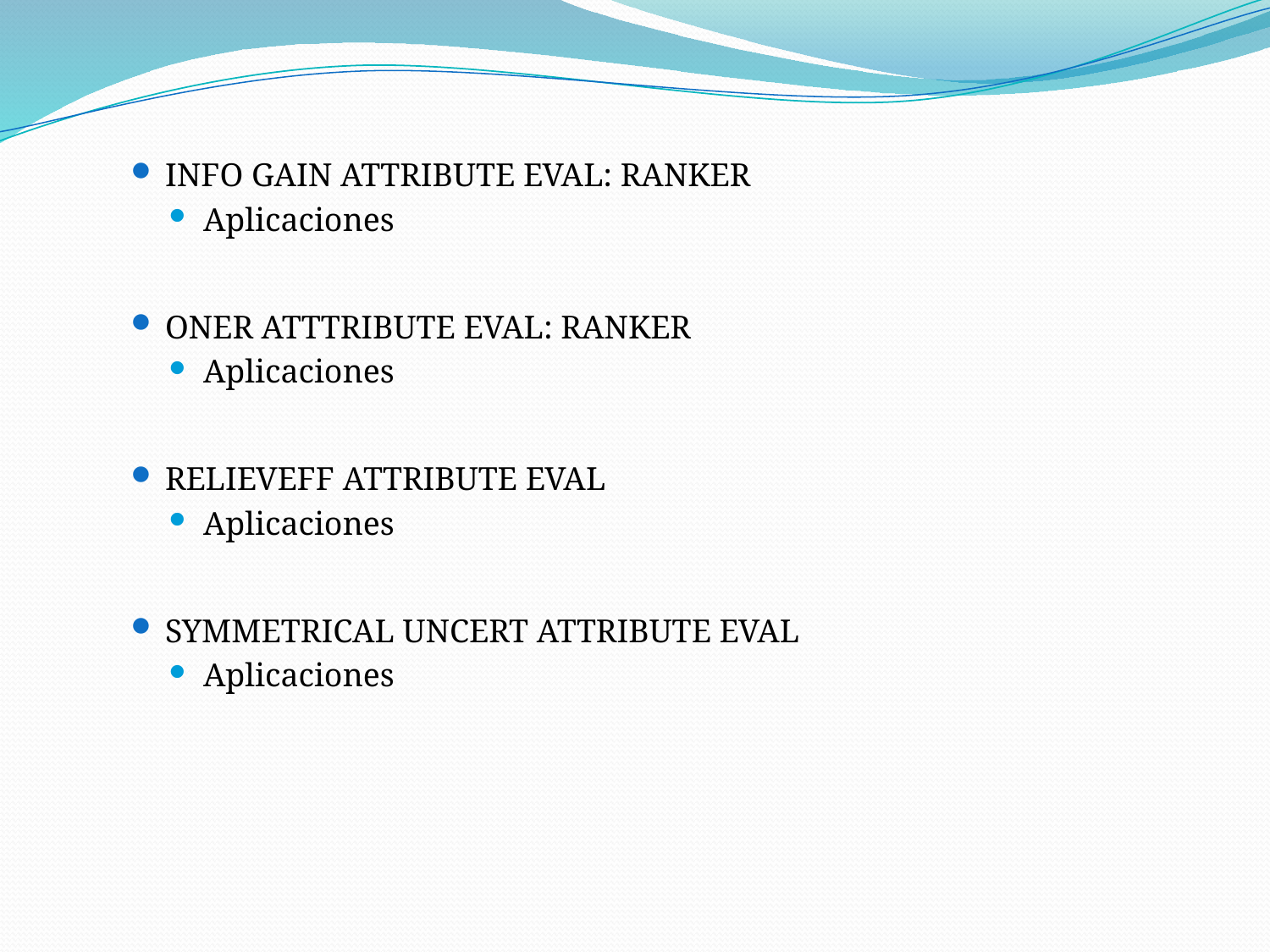

Info Gain Attribute Eval: ranker
Aplicaciones

OneR Atttribute Eval: ranker
Aplicaciones

RelievefF Attribute Eval
Aplicaciones

SYMMETRICAL UNCERT ATTRIBUTE EVAL
Aplicaciones